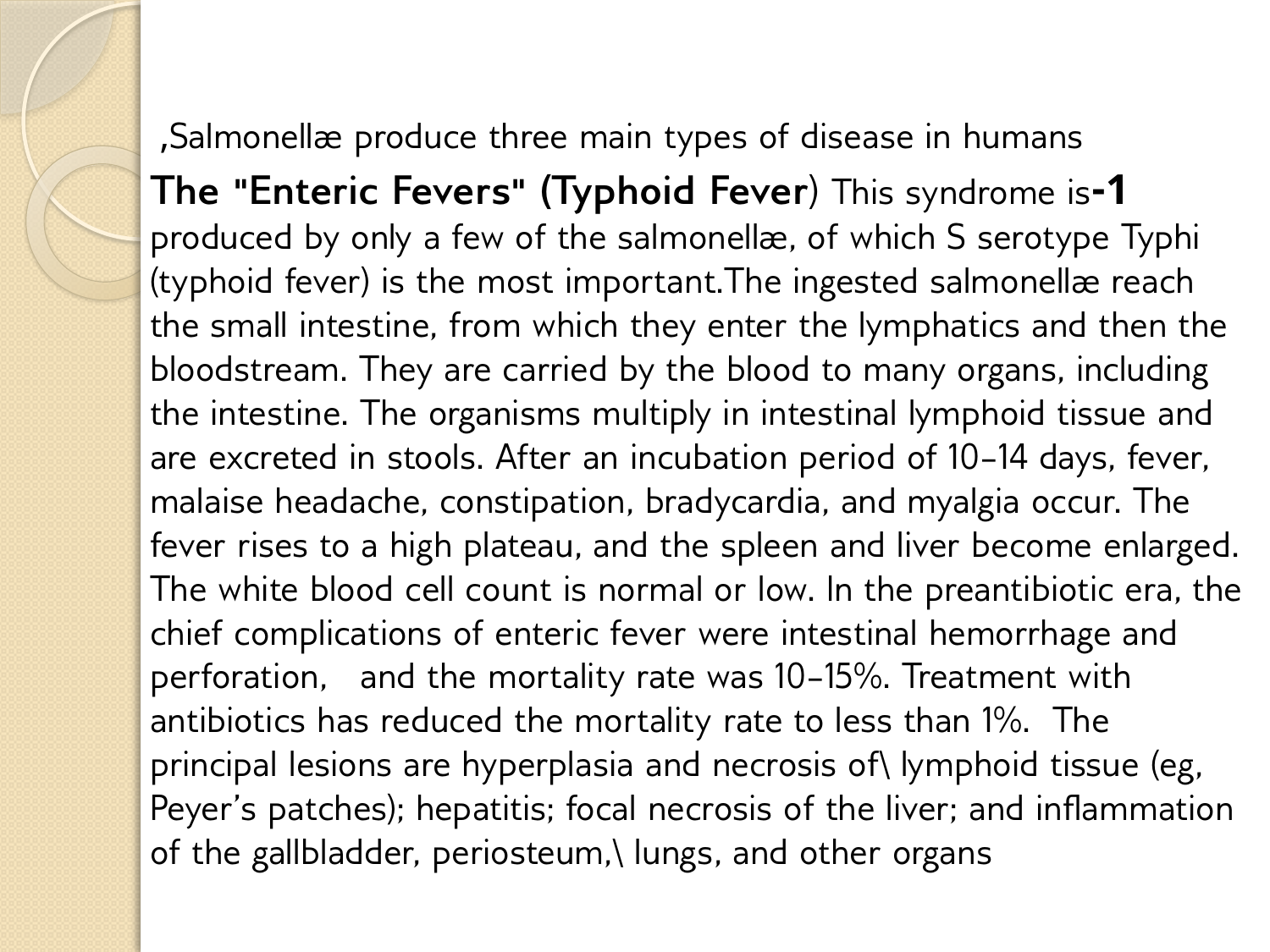

Salmonellae produce three main types of disease in humans,
1-The "Enteric Fevers" (Typhoid Fever) This syndrome is produced by only a few of the salmonellae, of which S serotype Typhi (typhoid fever) is the most important.The ingested salmonellae reach the small intestine, from which they enter the lymphatics and then the bloodstream. They are carried by the blood to many organs, including the intestine. The organisms multiply in intestinal lymphoid tissue and are excreted in stools. After an incubation period of 10–14 days, fever, malaise headache, constipation, bradycardia, and myalgia occur. The fever rises to a high plateau, and the spleen and liver become enlarged. The white blood cell count is normal or low. In the preantibiotic era, the chief complications of enteric fever were intestinal hemorrhage and perforation,   and the mortality rate was 10–15%. Treatment with antibiotics has reduced the mortality rate to less than 1%.  The principal lesions are hyperplasia and necrosis of\ lymphoid tissue (eg, Peyer’s patches); hepatitis; focal necrosis of the liver; and inflammation of the gallbladder, periosteum,\ lungs, and other organs